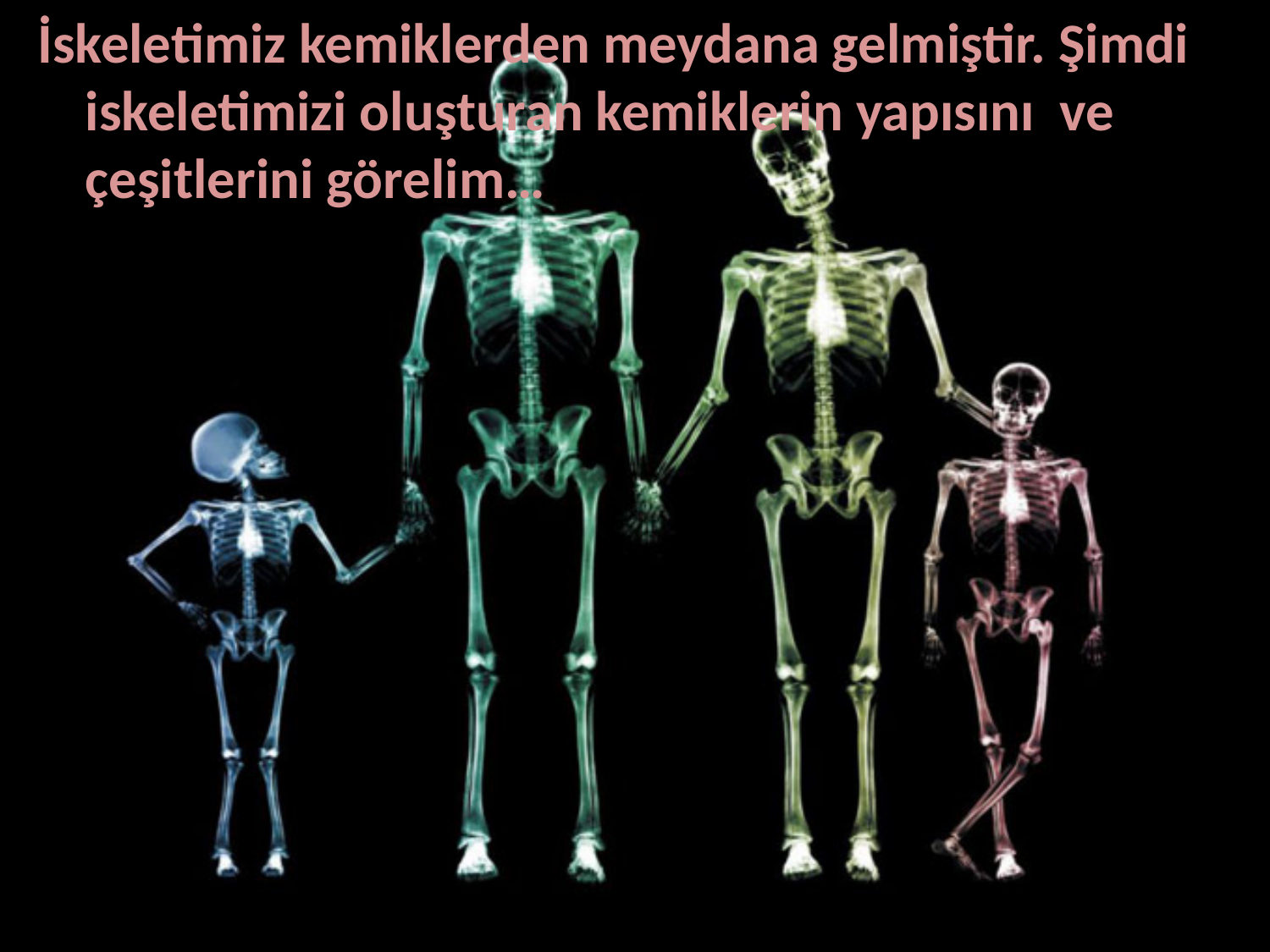

İskeletimiz kemiklerden meydana gelmiştir. Şimdi iskeletimizi oluşturan kemiklerin yapısını  ve çeşitlerini görelim…